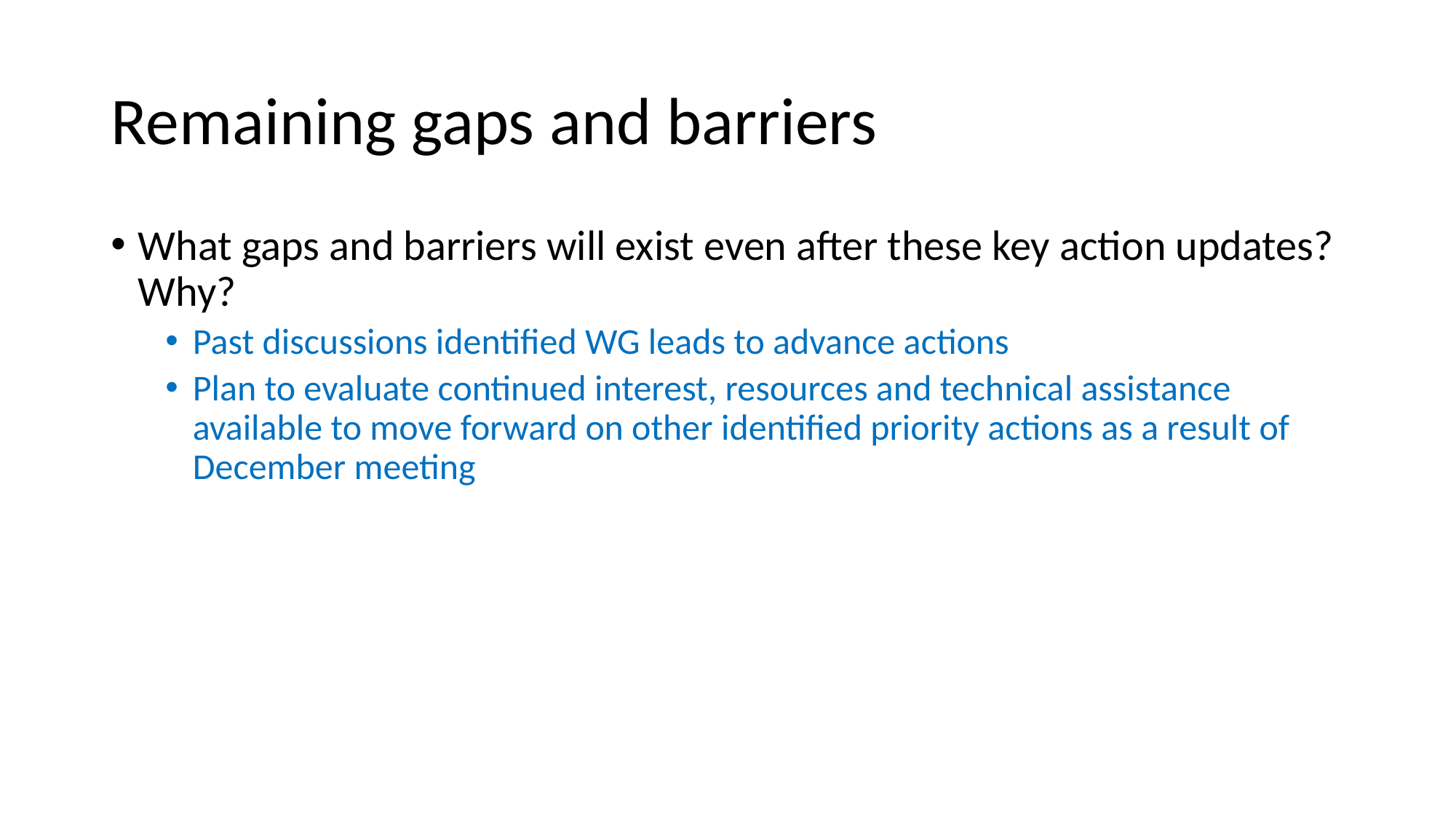

# Remaining gaps and barriers
What gaps and barriers will exist even after these key action updates? Why?
Past discussions identified WG leads to advance actions
Plan to evaluate continued interest, resources and technical assistance available to move forward on other identified priority actions as a result of December meeting